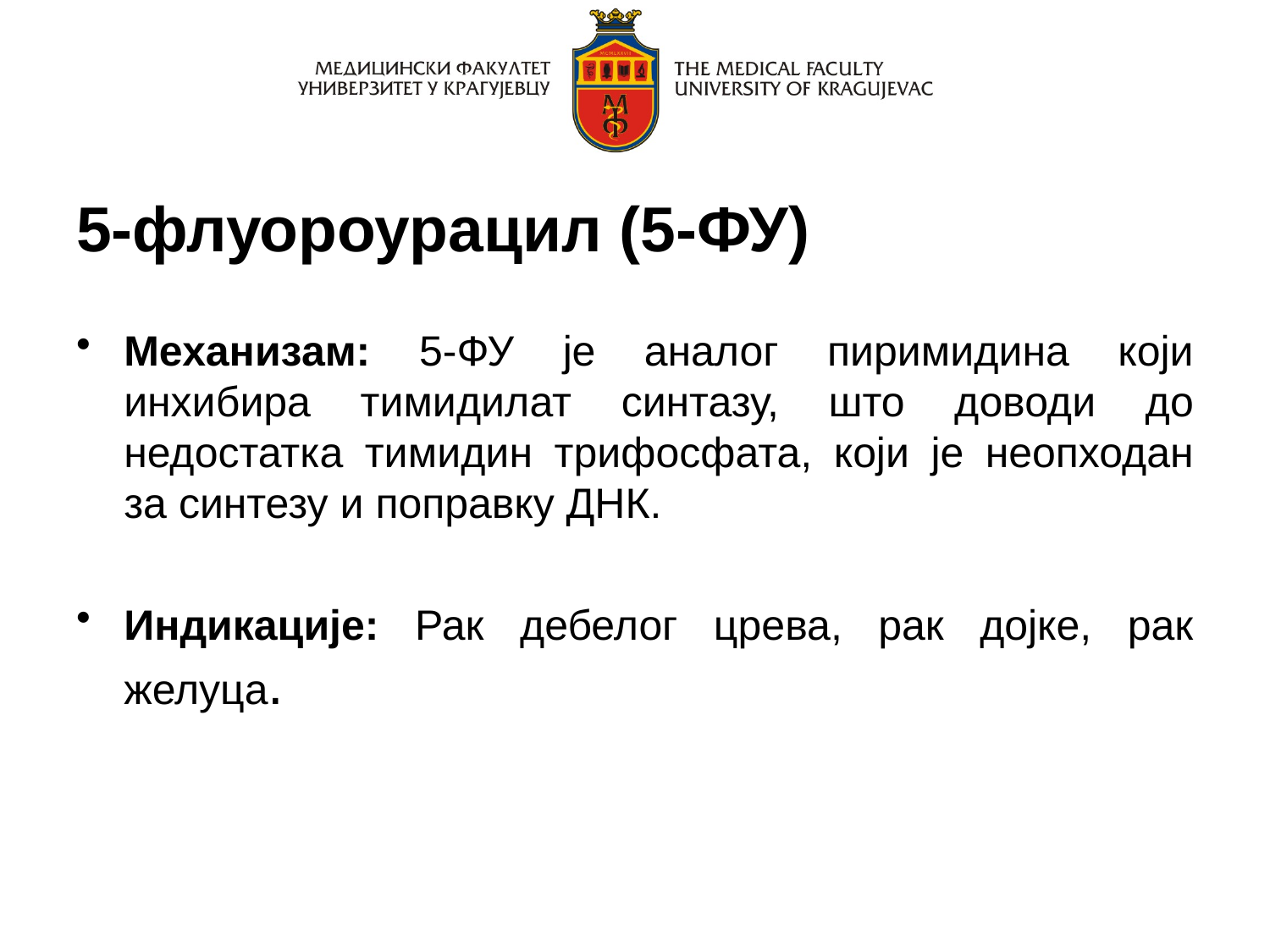

# 5-флуороурацил (5-ФУ)
Механизам: 5-ФУ је аналог пиримидина који инхибира тимидилат синтазу, што доводи до недостатка тимидин трифосфата, који је неопходан за синтезу и поправку ДНК.

Индикације: Рак дебелог црева, рак дојке, рак желуца.